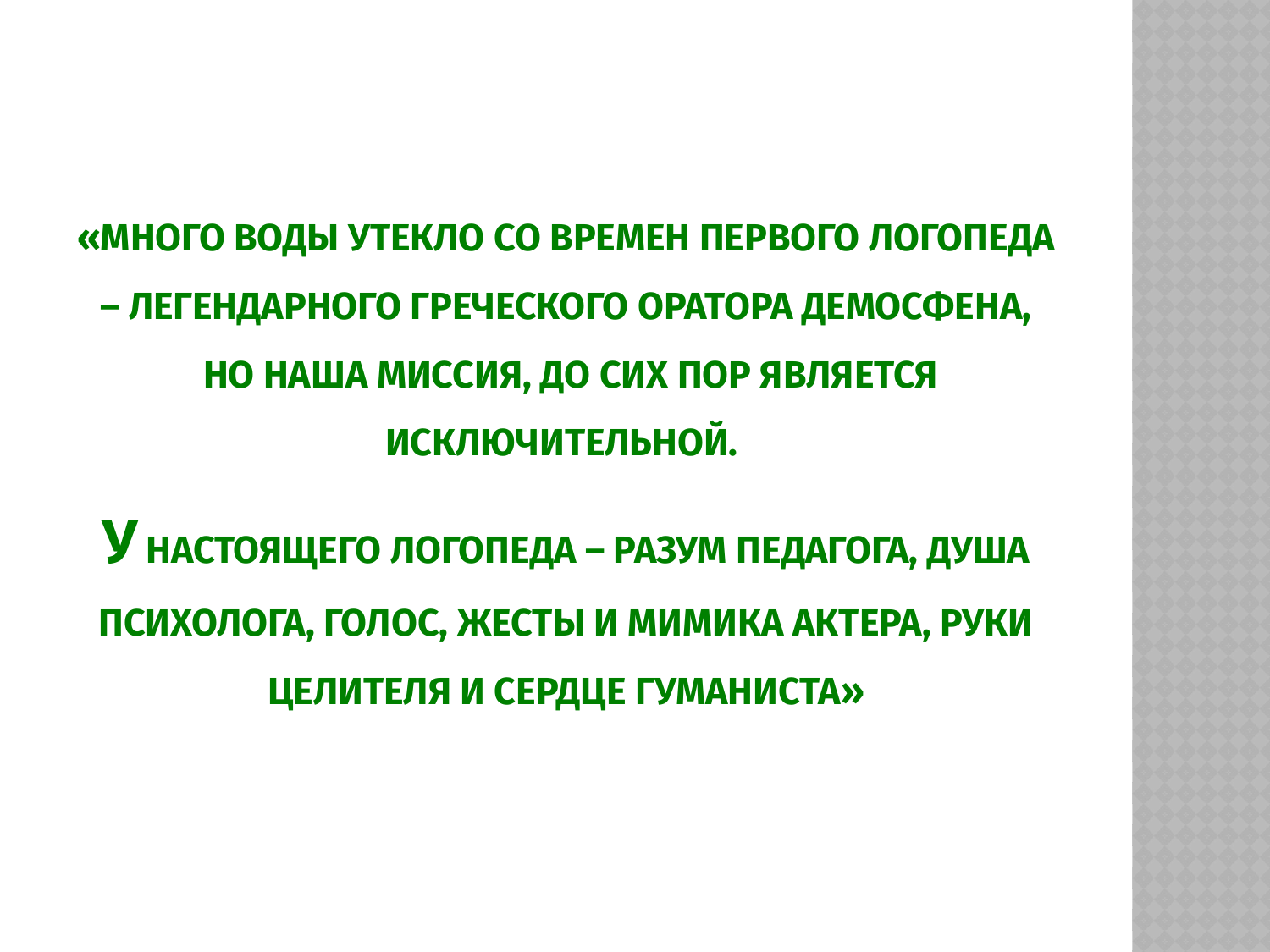

# «Много воды утекло со времен первого логопеда – легендарного греческого оратора Демосфена, но наша миссия, до сих пор является исключительной. У настоящего логопеда – разум педагога, душа психолога, голос, жесты и мимика актера, руки целителя и сердце гуманиста»